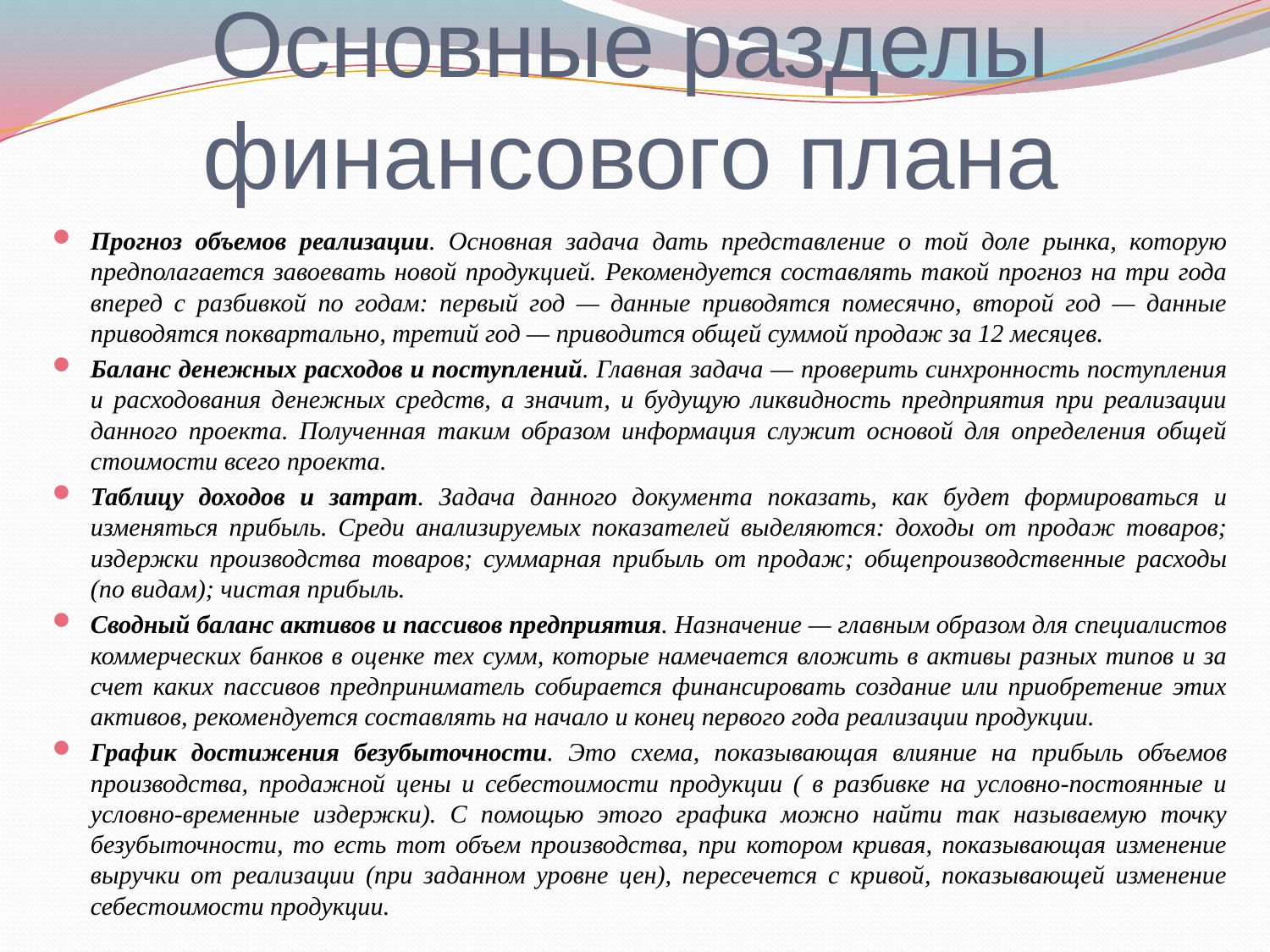

# Основные разделы финансового плана
Прогноз объемов реализации. Основная задача дать представление о той доле рынка, которую предполагается завоевать новой продукцией. Рекомендуется составлять такой прогноз на три года вперед с разбивкой по годам: первый год — данные приводятся помесячно, второй год — данные приводятся поквартально, третий год — приводится общей суммой продаж за 12 месяцев.
Баланс денежных расходов и поступлений. Главная задача — проверить синхронность поступления и расходования денежных средств, а значит, и будущую ликвидность предприятия при реализации данного проекта. Полученная таким образом информация служит основой для определения общей стоимости всего проекта.
Таблицу доходов и затрат. Задача данного документа показать, как будет формироваться и изменяться прибыль. Среди анализируемых показателей выделяются: доходы от продаж товаров; издержки производства товаров; суммарная прибыль от продаж; общепроизводственные расходы (по видам); чистая прибыль.
Сводный баланс активов и пассивов предприятия. Назначение — главным образом для специалистов коммерческих банков в оценке тех сумм, которые намечается вложить в активы разных типов и за счет каких пассивов предприниматель собирается финансировать создание или приобретение этих активов, рекомендуется составлять на начало и конец первого года реализации продукции.
График достижения безубыточности. Это схема, показывающая влияние на прибыль объемов производства, продажной цены и себестоимости продукции ( в разбивке на условно-постоянные и условно-временные издержки). С помощью этого графика можно найти так называемую точку безубыточности, то есть тот объем производства, при котором кривая, показывающая изменение выручки от реализации (при заданном уровне цен), пересечется с кривой, показывающей изменение себестоимости продукции.